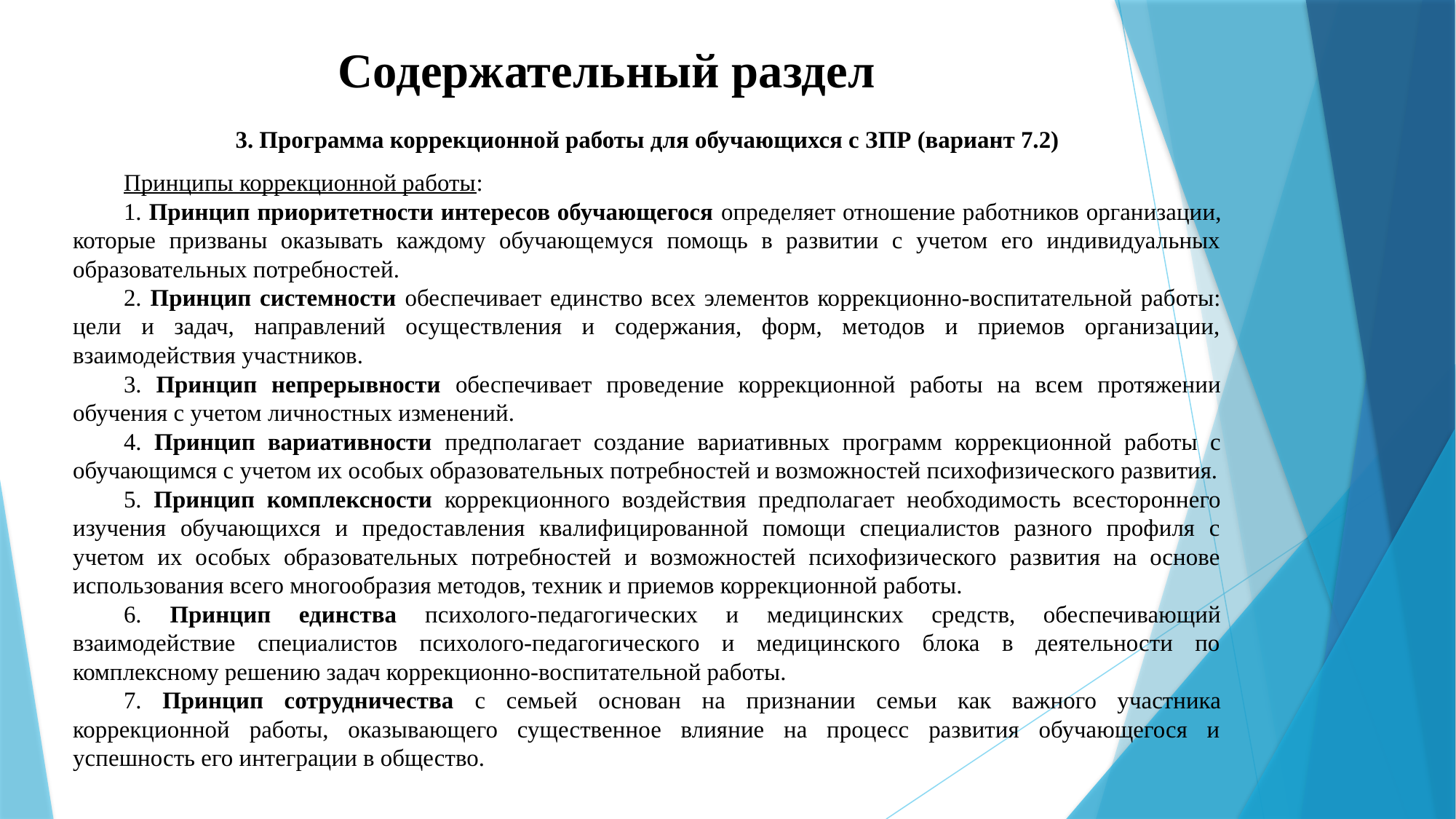

# Содержательный раздел
3. Программа коррекционной работы для обучающихся с ЗПР (вариант 7.2)
Принципы коррекционной работы:
1. Принцип приоритетности интересов обучающегося определяет отношение работников организации, которые призваны оказывать каждому обучающемуся помощь в развитии с учетом его индивидуальных образовательных потребностей.
2. Принцип системности обеспечивает единство всех элементов коррекционно-воспитательной работы: цели и задач, направлений осуществления и содержания, форм, методов и приемов организации, взаимодействия участников.
3. Принцип непрерывности обеспечивает проведение коррекционной работы на всем протяжении обучения с учетом личностных изменений.
4. Принцип вариативности предполагает создание вариативных программ коррекционной работы с обучающимся с учетом их особых образовательных потребностей и возможностей психофизического развития.
5. Принцип комплексности коррекционного воздействия предполагает необходимость всестороннего изучения обучающихся и предоставления квалифицированной помощи специалистов разного профиля с учетом их особых образовательных потребностей и возможностей психофизического развития на основе использования всего многообразия методов, техник и приемов коррекционной работы.
6. Принцип единства психолого-педагогических и медицинских средств, обеспечивающий взаимодействие специалистов психолого-педагогического и медицинского блока в деятельности по комплексному решению задач коррекционно-воспитательной работы.
7. Принцип сотрудничества с семьей основан на признании семьи как важного участника коррекционной работы, оказывающего существенное влияние на процесс развития обучающегося и успешность его интеграции в общество.